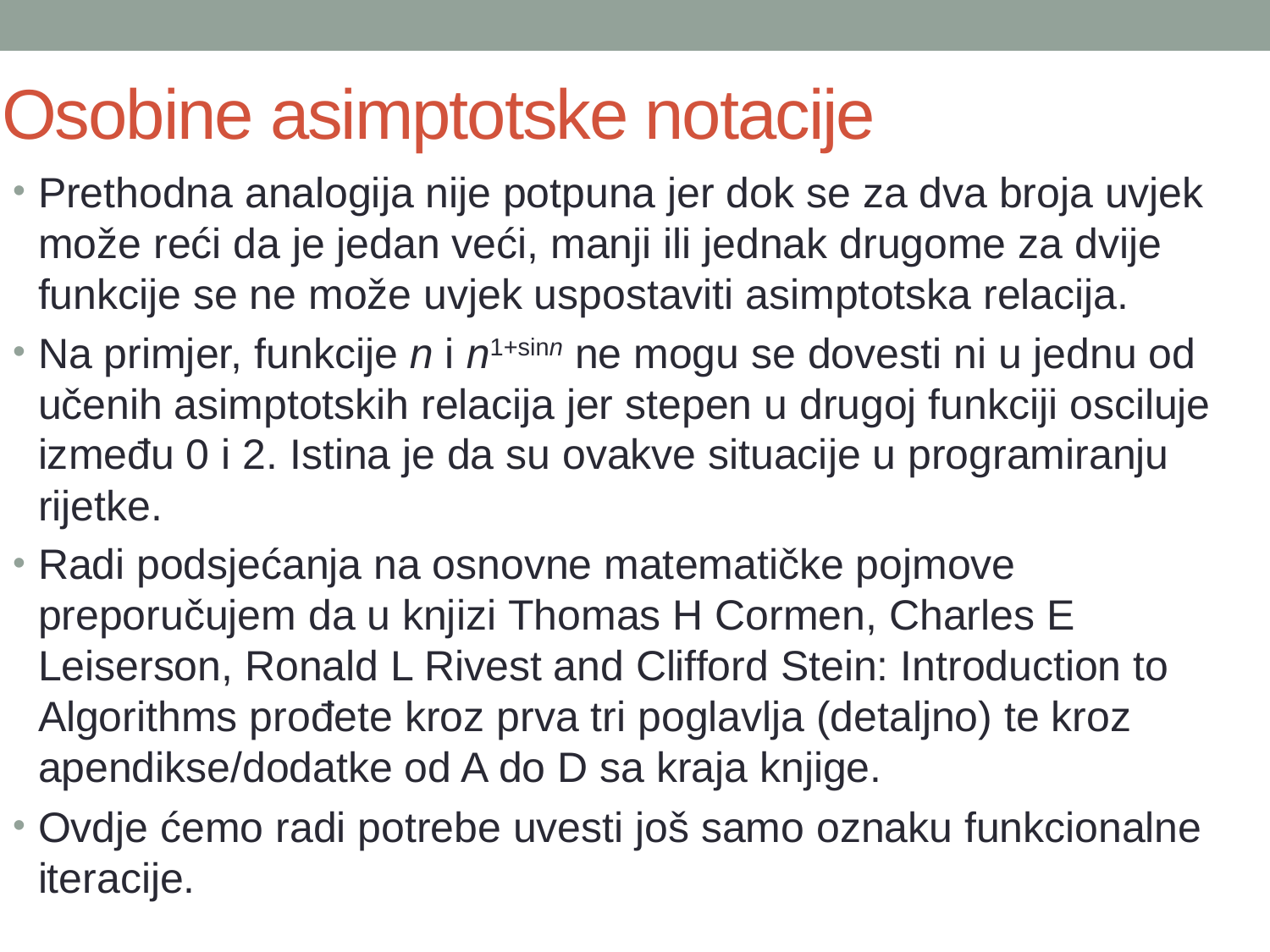

# Osobine asimptotske notacije
Prethodna analogija nije potpuna jer dok se za dva broja uvjek može reći da je jedan veći, manji ili jednak drugome za dvije funkcije se ne može uvjek uspostaviti asimptotska relacija.
Na primjer, funkcije n i n1+sinn ne mogu se dovesti ni u jednu od učenih asimptotskih relacija jer stepen u drugoj funkciji osciluje između 0 i 2. Istina je da su ovakve situacije u programiranju rijetke.
Radi podsjećanja na osnovne matematičke pojmove preporučujem da u knjizi Thomas H Cormen, Charles E Leiserson, Ronald L Rivest and Clifford Stein: Introduction to Algorithms prođete kroz prva tri poglavlja (detaljno) te kroz apendikse/dodatke od A do D sa kraja knjige.
Ovdje ćemo radi potrebe uvesti još samo oznaku funkcionalne iteracije.